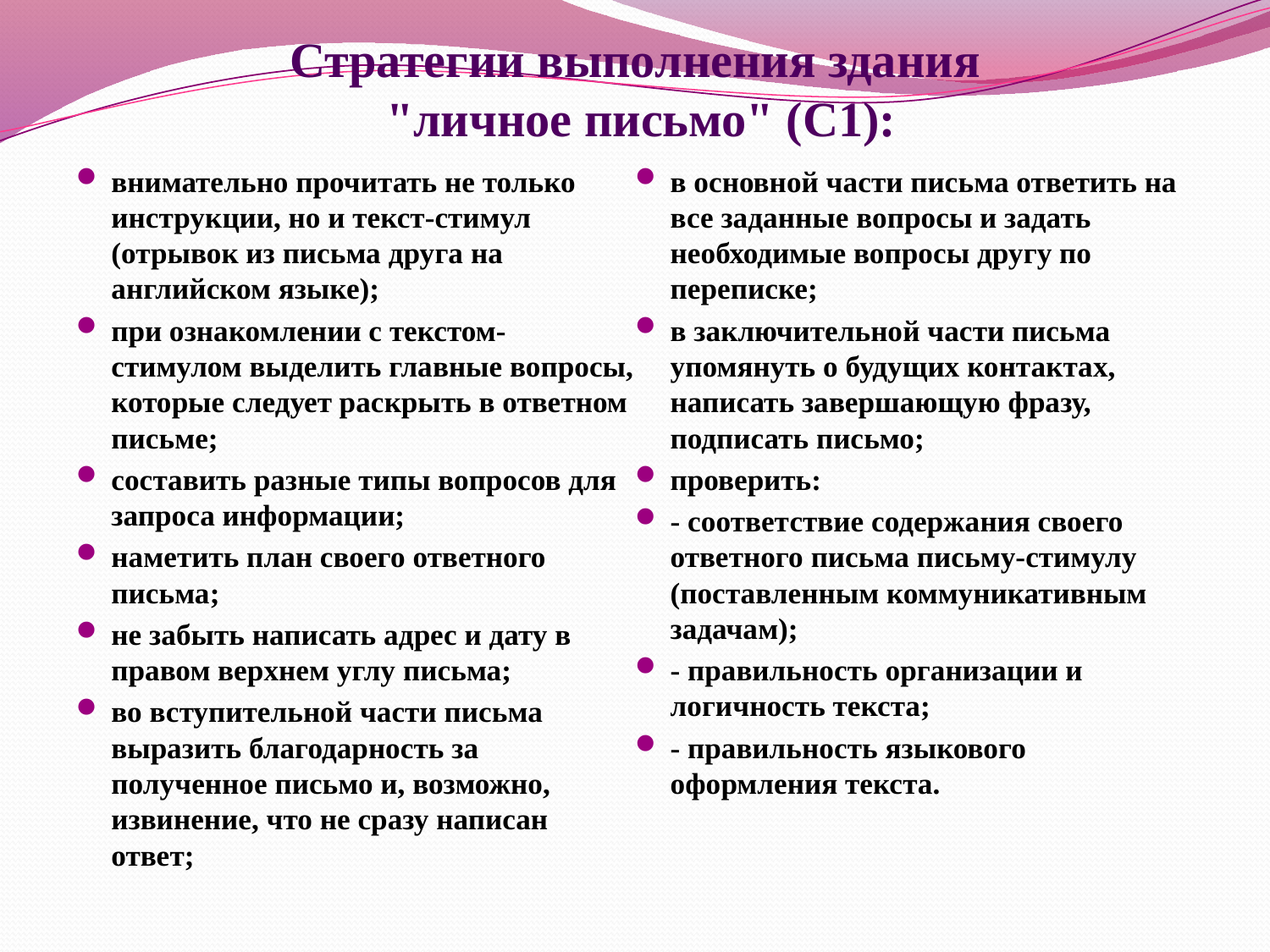

# Стратегии выполнения здания "личное письмо" (С1):
внимательно прочитать не только инструкции, но и текст-стимул (отрывок из письма друга на английском языке);
при ознакомлении с текстом-стимулом выделить главные вопросы, которые следует раскрыть в ответном письме;
составить разные типы вопросов для запроса информации;
наметить план своего ответного письма;
не забыть написать адрес и дату в правом верхнем углу письма;
во вступительной части письма выразить благодарность за полученное письмо и, возможно, извинение, что не сразу написан ответ;
в основной части письма ответить на все заданные вопросы и задать необходимые вопросы другу по переписке;
в заключительной части письма упомянуть о будущих контактах, написать завершающую фразу, подписать письмо;
проверить:
- соответствие содержания своего ответного письма письму-стимулу (поставленным коммуникативным задачам);
- правильность организации и логичность текста;
- правильность языкового оформления текста.